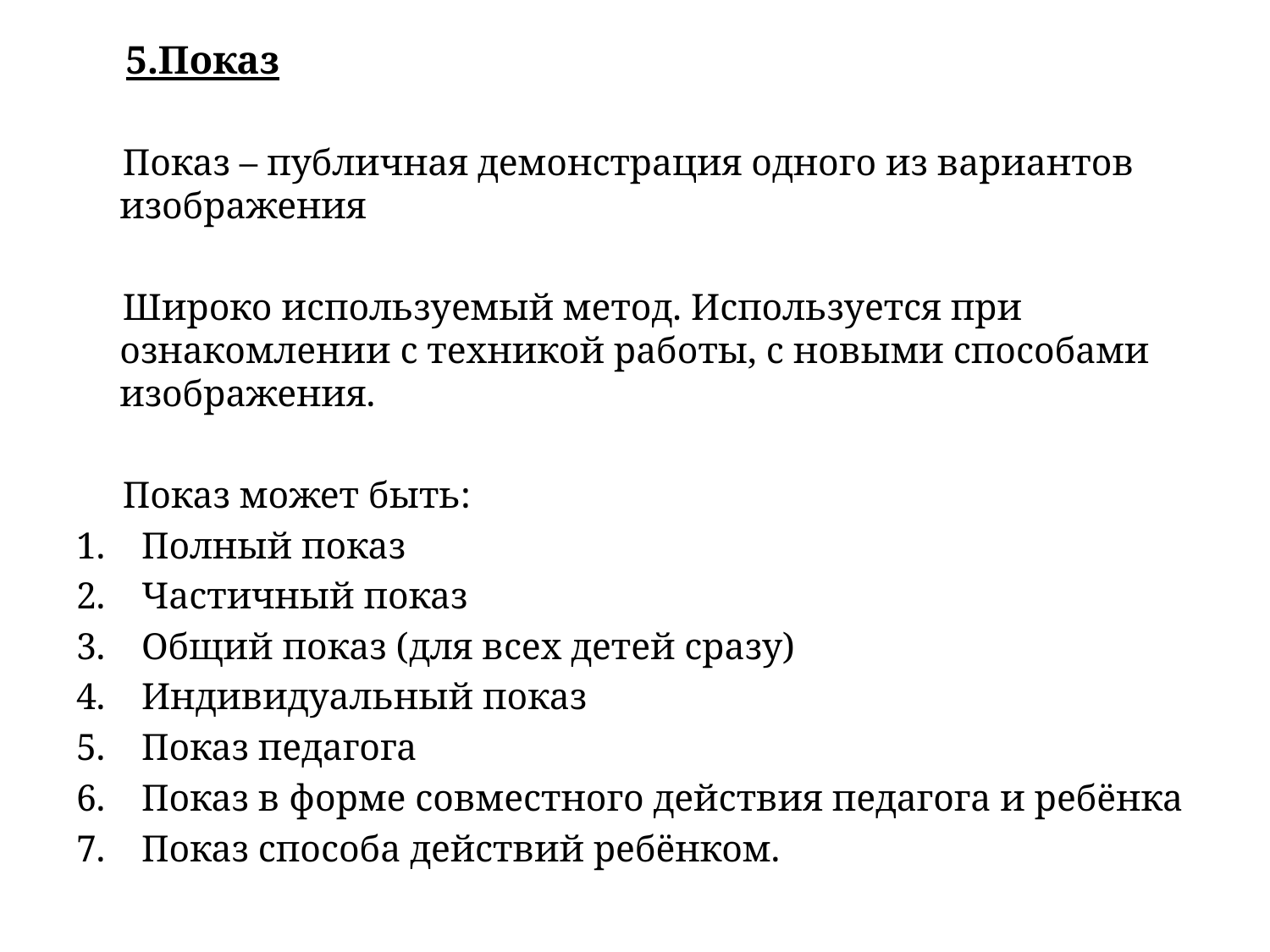

#
      5.Показ

     Показ – публичная демонстрация одного из вариантов изображения

     Широко используемый метод. Используется при ознакомлении с техникой работы, с новыми способами изображения.

     Показ может быть:
Полный показ
Частичный показ
Общий показ (для всех детей сразу)
Индивидуальный показ
Показ педагога
Показ в форме совместного действия педагога и ребёнка
Показ способа действий ребёнком.